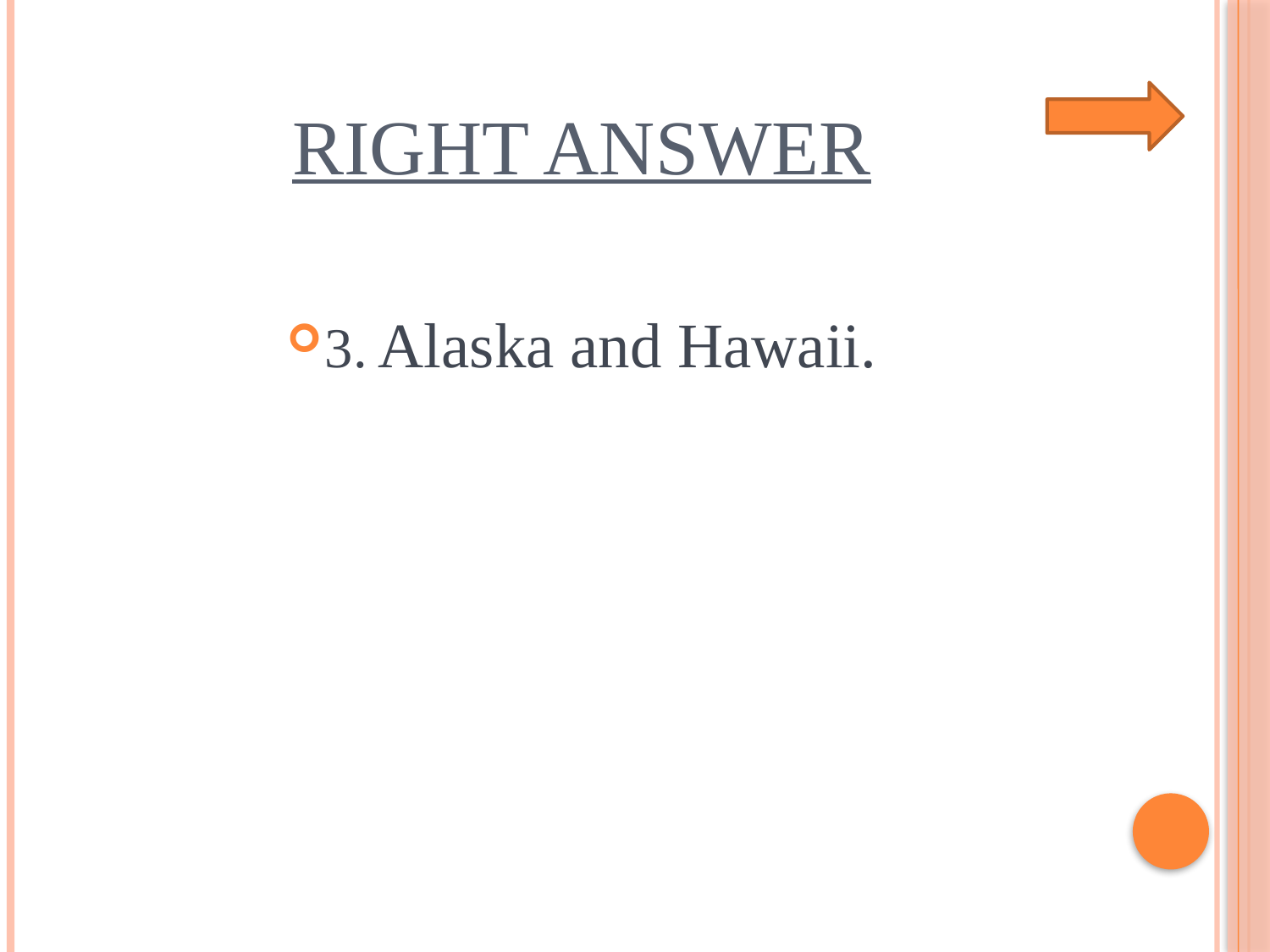

# Right answer

3. Alaska and Hawaii.